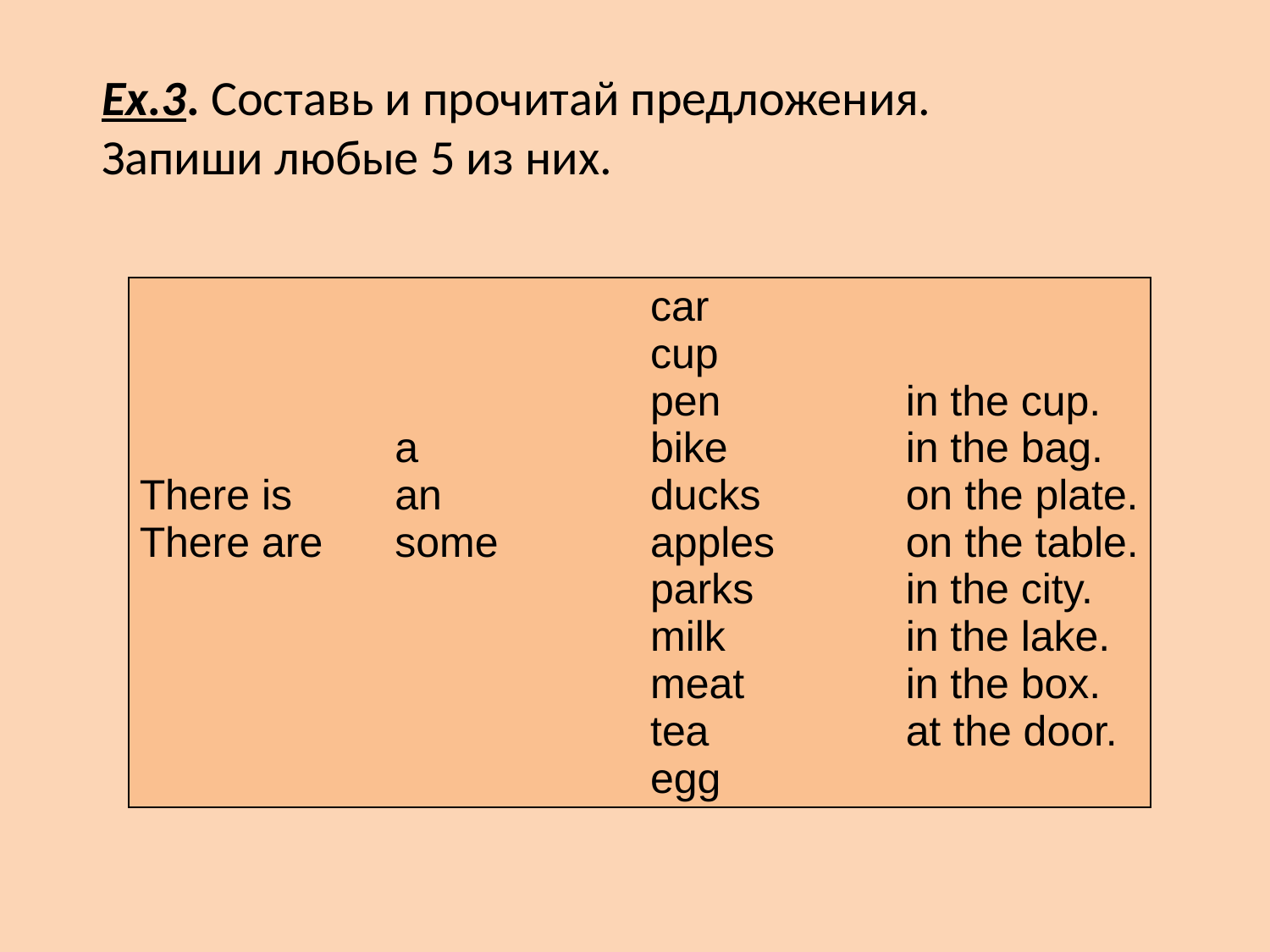

Ex.3. Составь и прочитай предложения.
Запиши любые 5 из них.
| There is There are | a an some | car cup pen bike ducks apples parks milk meat tea egg | in the cup. in the bag. on the plate. on the table. in the city. in the lake. in the box. at the door. |
| --- | --- | --- | --- |